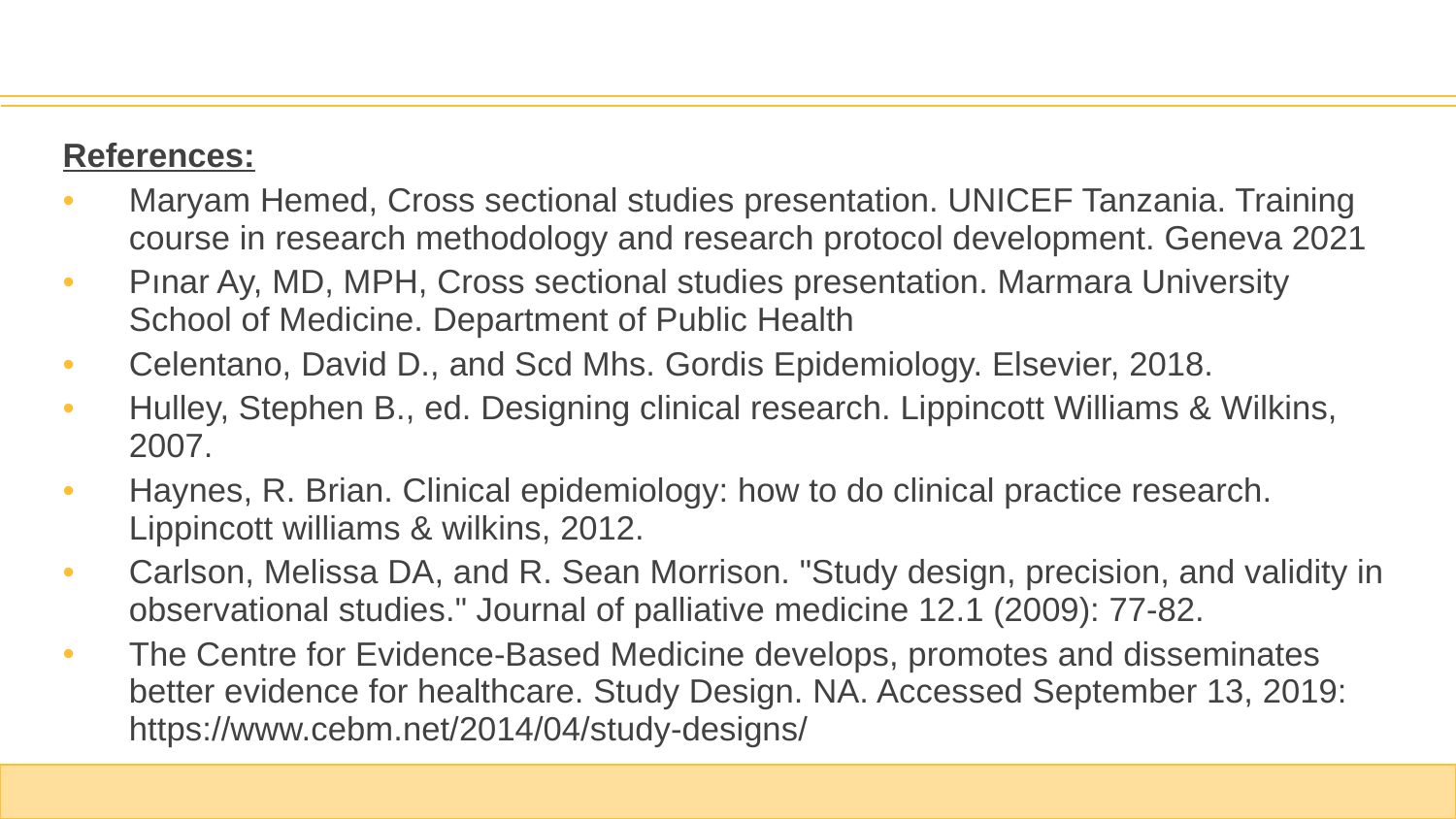

References:
Maryam Hemed, Cross sectional studies presentation. UNICEF Tanzania. Training course in research methodology and research protocol development. Geneva 2021
Pınar Ay, MD, MPH, Cross sectional studies presentation. Marmara University School of Medicine. Department of Public Health
Celentano, David D., and Scd Mhs. Gordis Epidemiology. Elsevier, 2018.
Hulley, Stephen B., ed. Designing clinical research. Lippincott Williams & Wilkins, 2007.
Haynes, R. Brian. Clinical epidemiology: how to do clinical practice research. Lippincott williams & wilkins, 2012.
Carlson, Melissa DA, and R. Sean Morrison. "Study design, precision, and validity in observational studies." Journal of palliative medicine 12.1 (2009): 77-82.
The Centre for Evidence-Based Medicine develops, promotes and disseminates better evidence for healthcare. Study Design. NA. Accessed September 13, 2019: https://www.cebm.net/2014/04/study-designs/